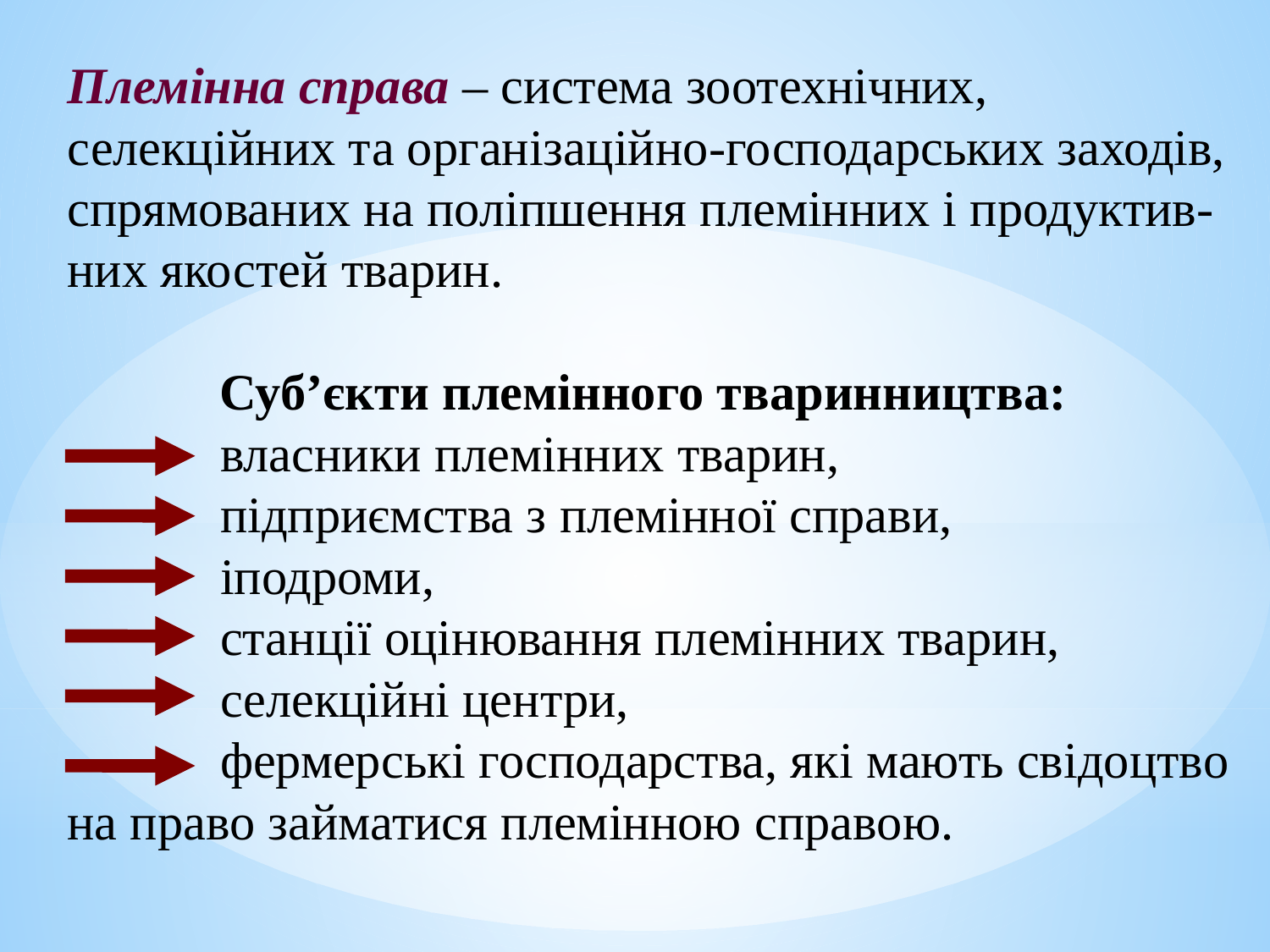

Племінна справа – система зоотехнічних, селекційних та організаційно-господарських заходів, спрямованих на поліпшення племінних і продуктив-них якостей тварин.

Суб’єкти племінного тваринництва:
	  власники племінних тварин,
	  підприємства з племінної справи,
	  іподроми,
	  станції оцінювання племінних тварин,
	  селекційні центри,
	  фермерські господарства, які мають свідоцтво на право займатися племінною справою.